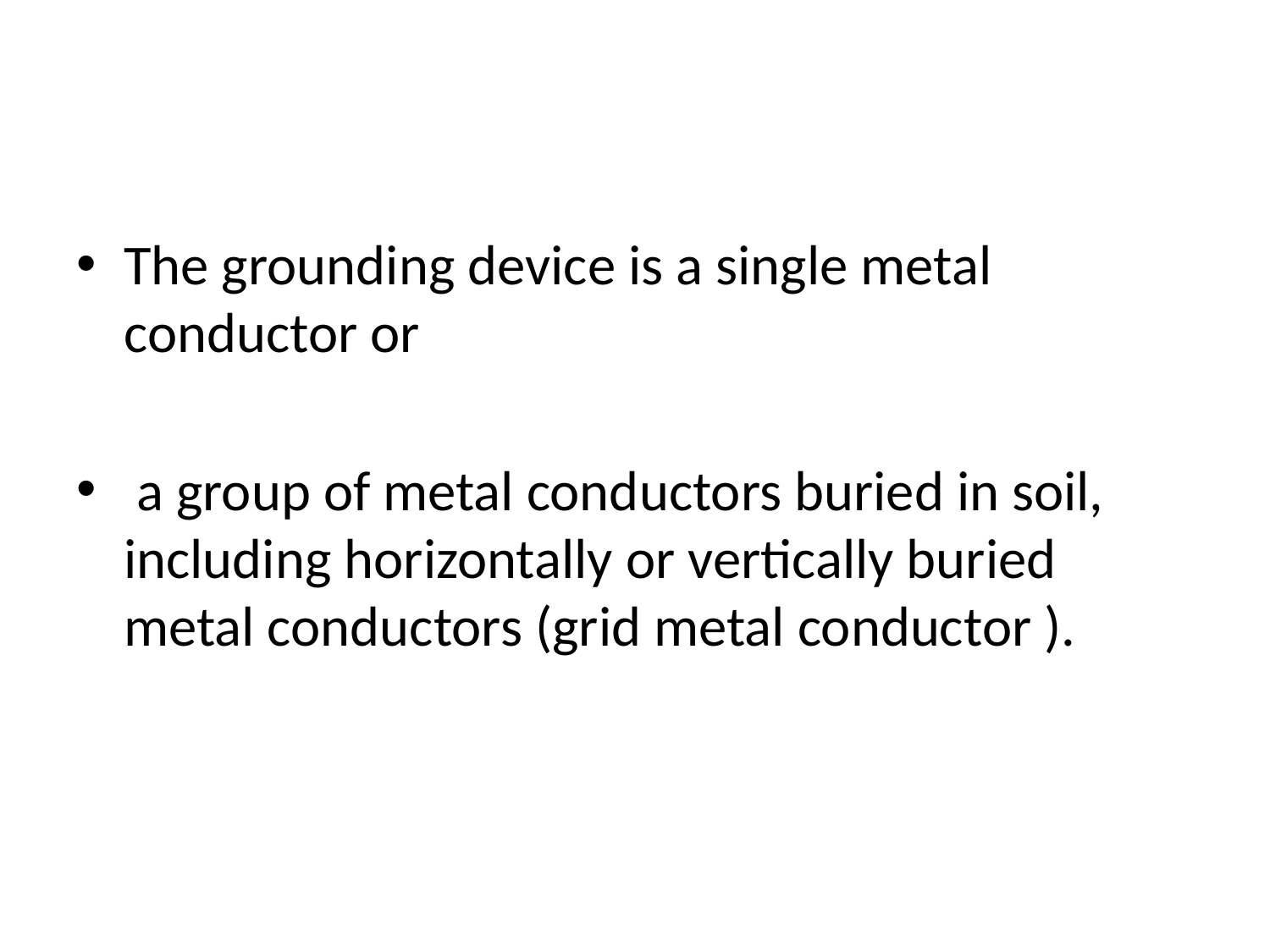

The grounding device is a single metal conductor or

 a group of metal conductors buried in soil, including horizontally or vertically buried metal conductors (grid metal conductor ).